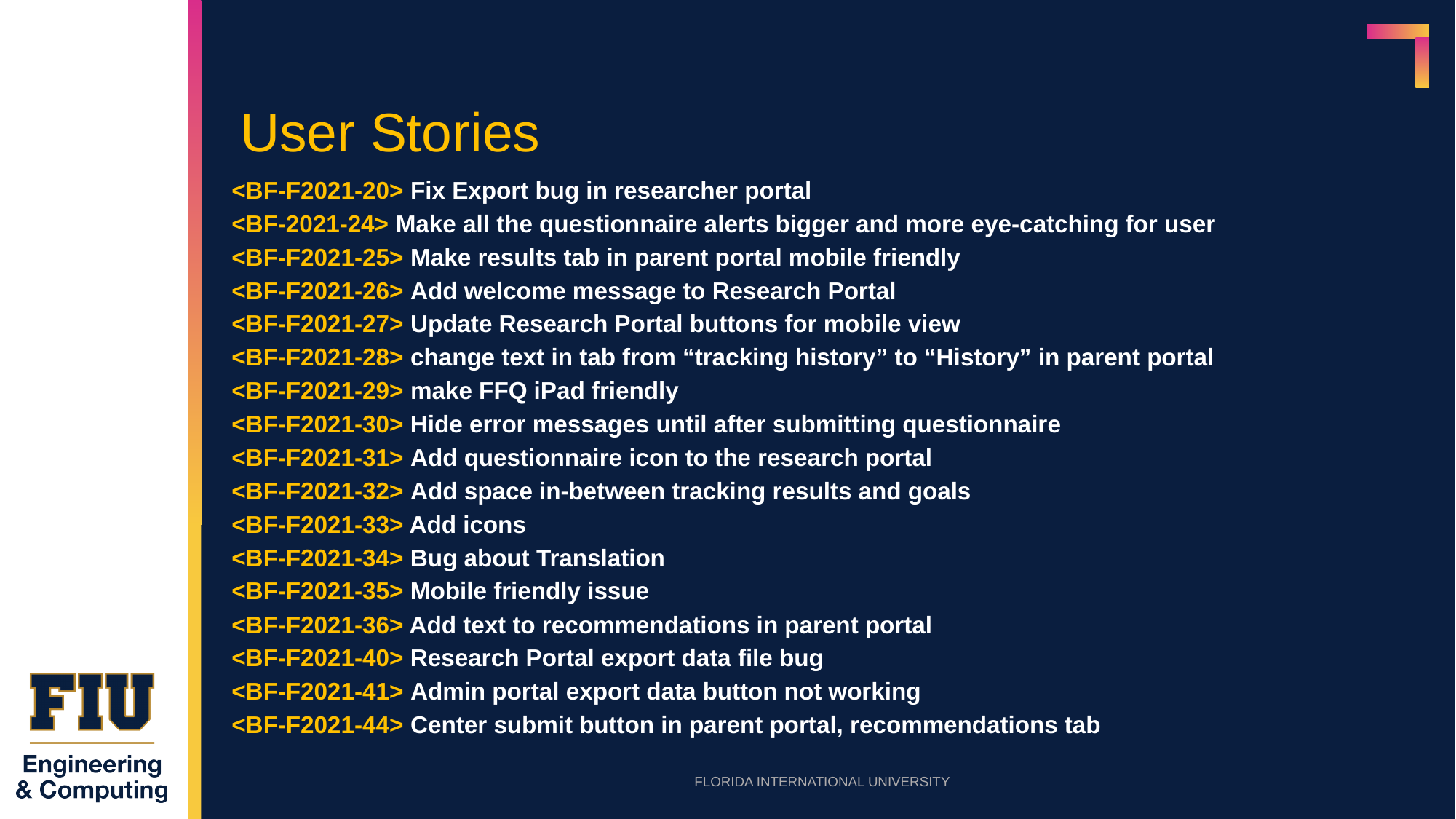

# User Stories
<BF-F2021-20> Fix Export bug in researcher portal
<BF-2021-24> Make all the questionnaire alerts bigger and more eye-catching for user
<BF-F2021-25> Make results tab in parent portal mobile friendly
<BF-F2021-26> Add welcome message to Research Portal
<BF-F2021-27> Update Research Portal buttons for mobile view
<BF-F2021-28> change text in tab from “tracking history” to “History” in parent portal
<BF-F2021-29> make FFQ iPad friendly
<BF-F2021-30> Hide error messages until after submitting questionnaire
<BF-F2021-31> Add questionnaire icon to the research portal
<BF-F2021-32> Add space in-between tracking results and goals
<BF-F2021-33> Add icons
<BF-F2021-34> Bug about Translation
<BF-F2021-35> Mobile friendly issue
<BF-F2021-36> Add text to recommendations in parent portal
<BF-F2021-40> Research Portal export data file bug
<BF-F2021-41> Admin portal export data button not working
<BF-F2021-44> Center submit button in parent portal, recommendations tab